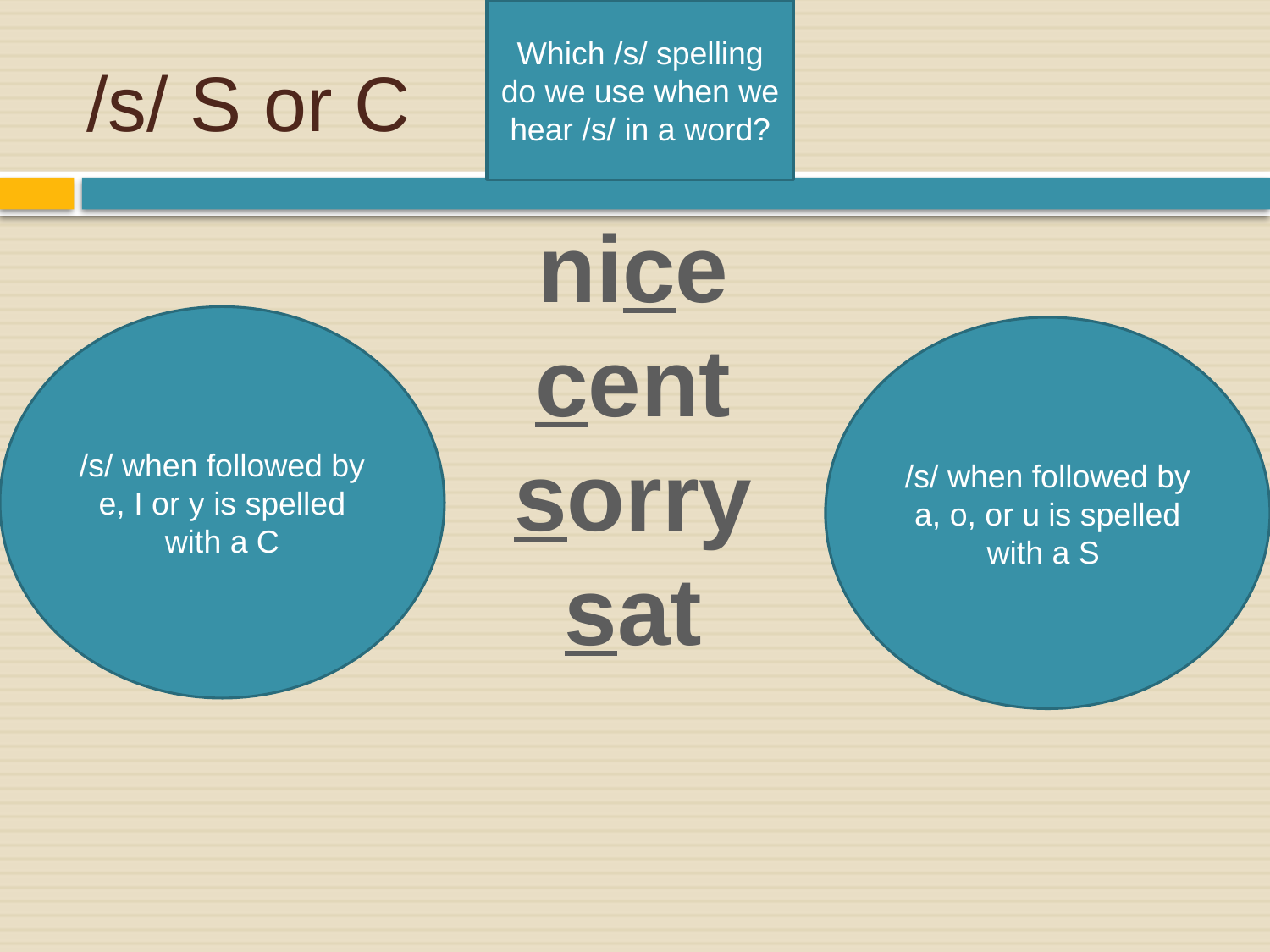

Which /s/ spelling do we use when we hear /s/ in a word?
# /s/ S or C
nice
cent
sorry
sat

/s/ when followed by e, I or y is spelled with a C
/s/ when followed by a, o, or u is spelled with a S